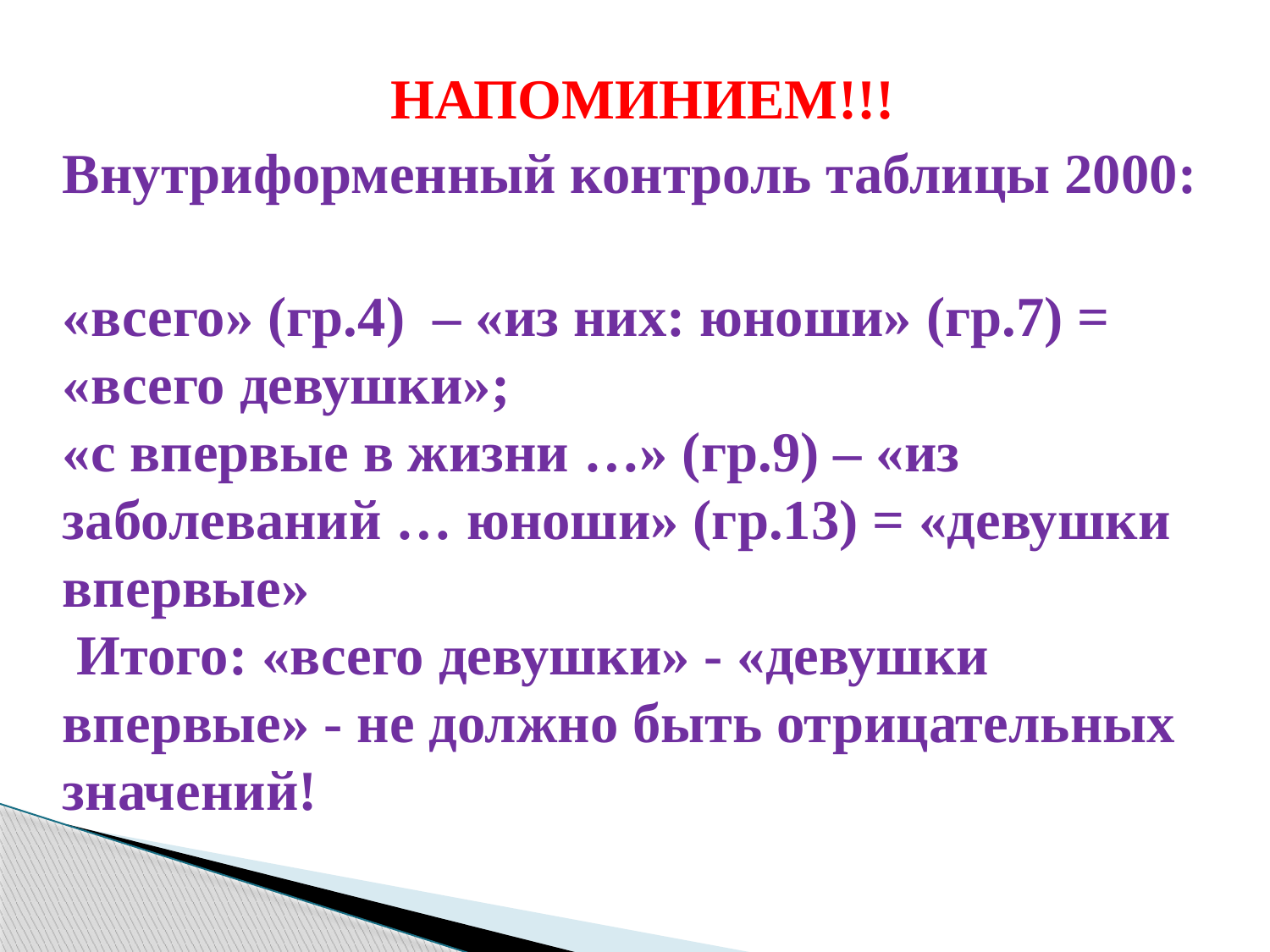

НАПОМИНИЕМ!!!
Внутриформенный контроль таблицы 2000:
«всего» (гр.4)  – «из них: юноши» (гр.7) = «всего девушки»;
«с впервые в жизни …» (гр.9) – «из заболеваний … юноши» (гр.13) = «девушки впервые»
 Итого: «всего девушки» - «девушки впервые» - не должно быть отрицательных значений!